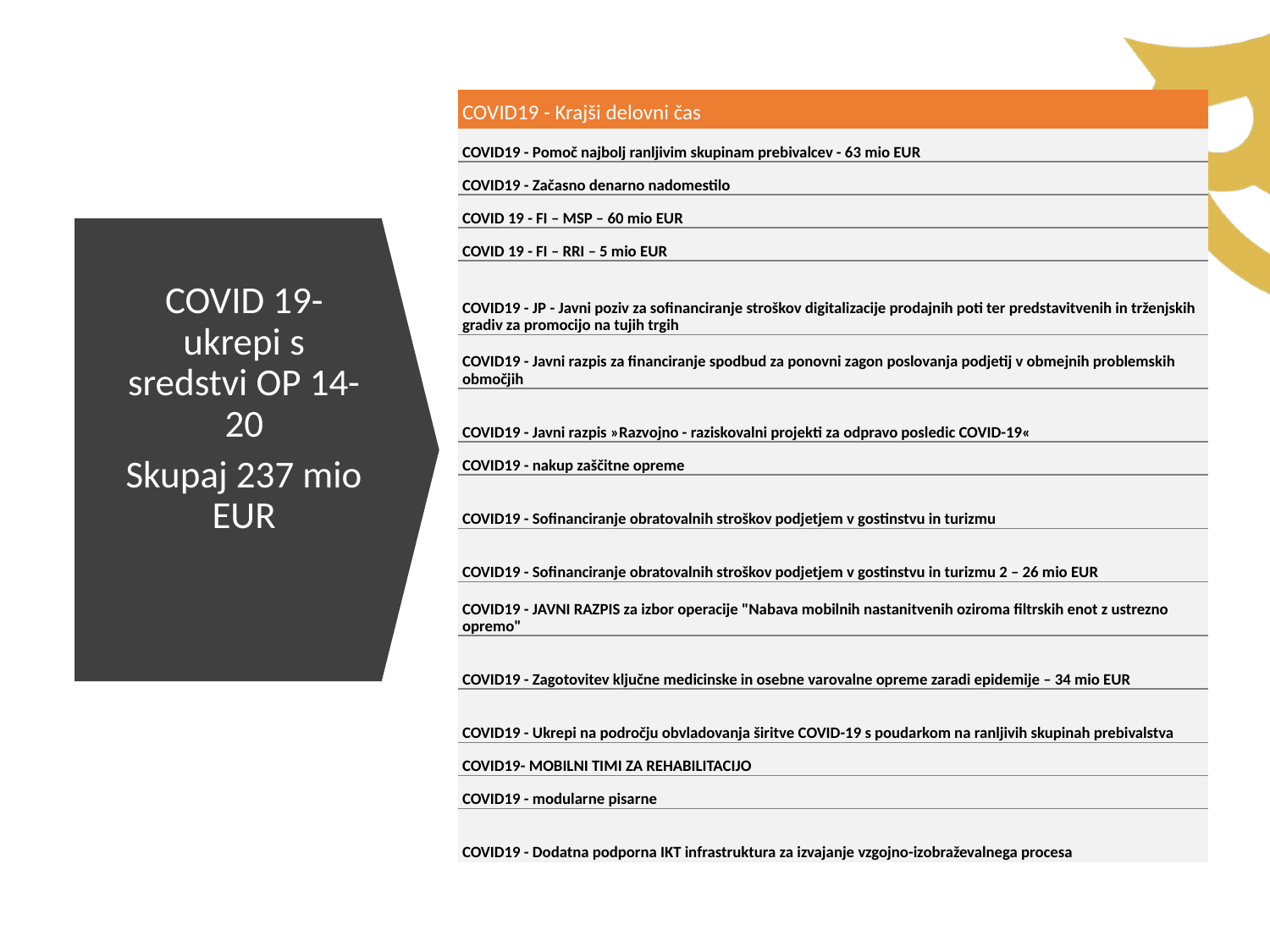

| COVID19 - Krajši delovni čas |
| --- |
| COVID19 - Pomoč najbolj ranljivim skupinam prebivalcev - 63 mio EUR |
| COVID19 - Začasno denarno nadomestilo |
| COVID 19 - FI – MSP – 60 mio EUR |
| COVID 19 - FI – RRI – 5 mio EUR |
| COVID19 - JP - Javni poziv za sofinanciranje stroškov digitalizacije prodajnih poti ter predstavitvenih in trženjskih gradiv za promocijo na tujih trgih |
| COVID19 - Javni razpis za financiranje spodbud za ponovni zagon poslovanja podjetij v obmejnih problemskih območjih |
| COVID19 - Javni razpis »Razvojno - raziskovalni projekti za odpravo posledic COVID-19« |
| COVID19 - nakup zaščitne opreme |
| COVID19 - Sofinanciranje obratovalnih stroškov podjetjem v gostinstvu in turizmu |
| COVID19 - Sofinanciranje obratovalnih stroškov podjetjem v gostinstvu in turizmu 2 – 26 mio EUR |
| COVID19 - JAVNI RAZPIS za izbor operacije "Nabava mobilnih nastanitvenih oziroma filtrskih enot z ustrezno opremo" |
| COVID19 - Zagotovitev ključne medicinske in osebne varovalne opreme zaradi epidemije – 34 mio EUR |
| COVID19 - Ukrepi na področju obvladovanja širitve COVID-19 s poudarkom na ranljivih skupinah prebivalstva |
| COVID19- MOBILNI TIMI ZA REHABILITACIJO |
| COVID19 - modularne pisarne |
| COVID19 - Dodatna podporna IKT infrastruktura za izvajanje vzgojno-izobraževalnega procesa |

COVID 19- ukrepi s sredstvi OP 14-20
Skupaj 237 mio EUR